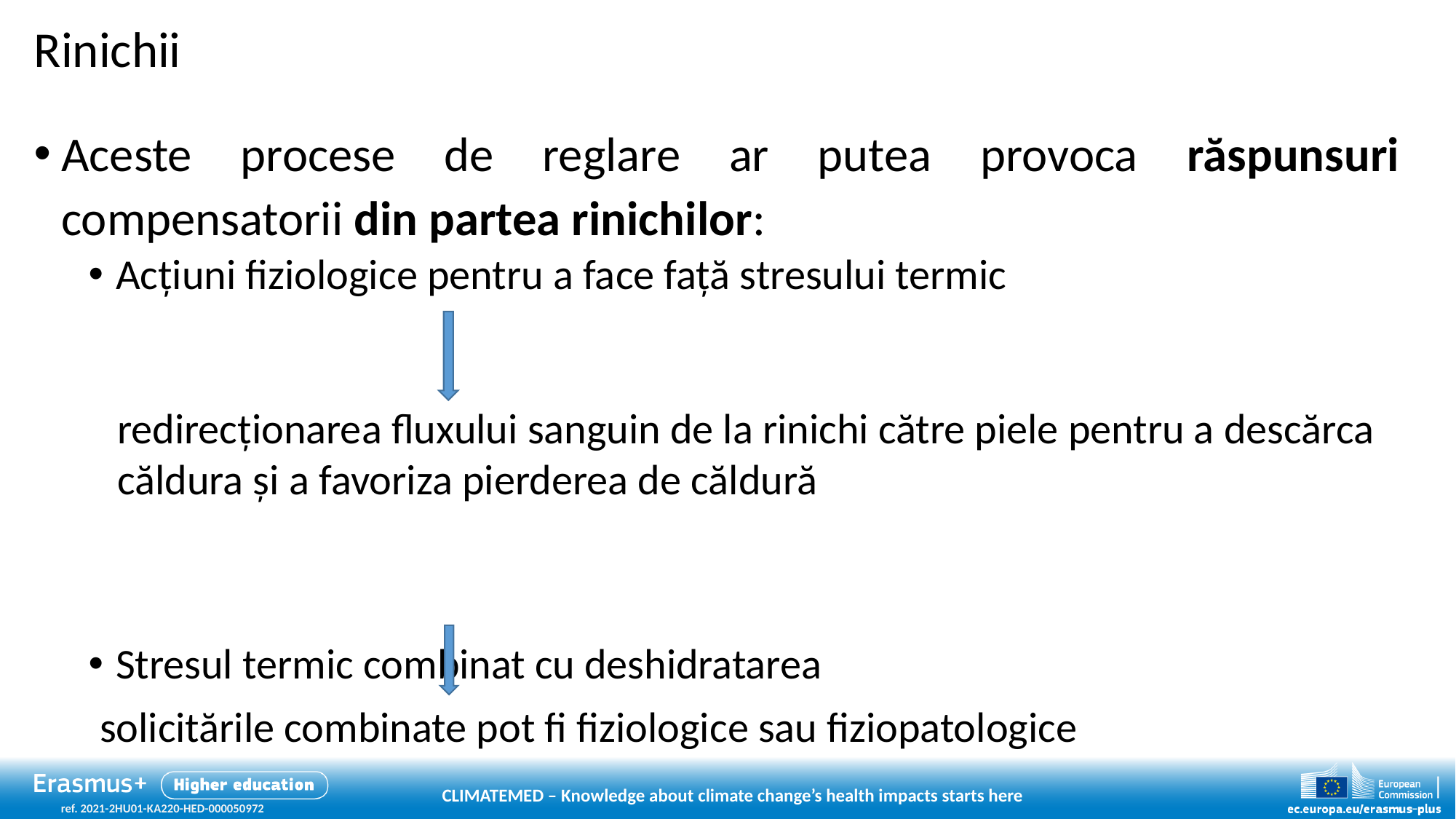

# Rinichii
Aceste procese de reglare ar putea provoca răspunsuri compensatorii din partea rinichilor:
Acțiuni fiziologice pentru a face față stresului termic

Stresul termic combinat cu deshidratarea

redirecționarea fluxului sanguin de la rinichi către piele pentru a descărca căldura și a favoriza pierderea de căldură

solicitările combinate pot fi fiziologice sau fiziopatologice